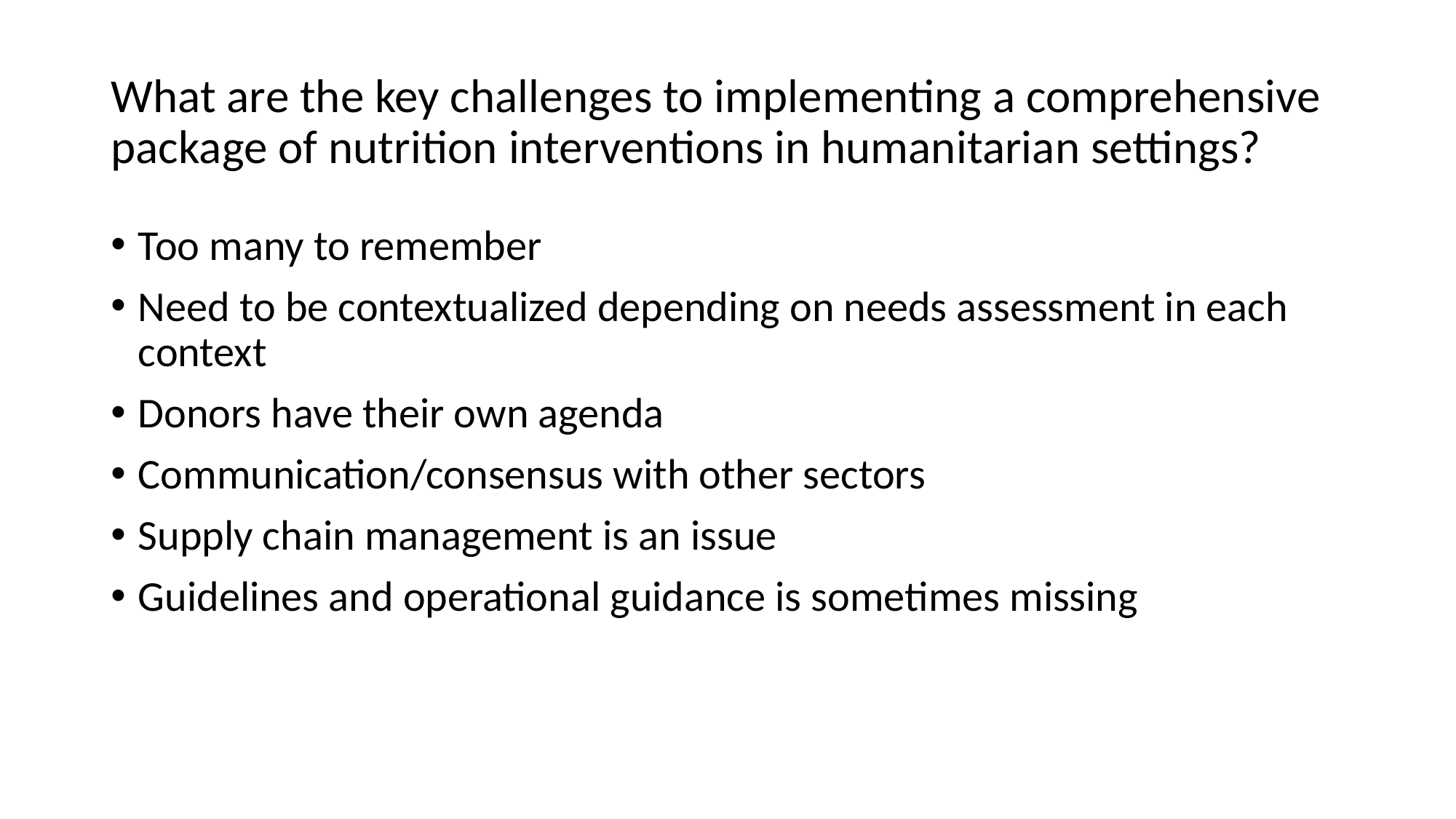

# What are the key challenges to implementing a comprehensive package of nutrition interventions in humanitarian settings?
Too many to remember
Need to be contextualized depending on needs assessment in each context
Donors have their own agenda
Communication/consensus with other sectors
Supply chain management is an issue
Guidelines and operational guidance is sometimes missing